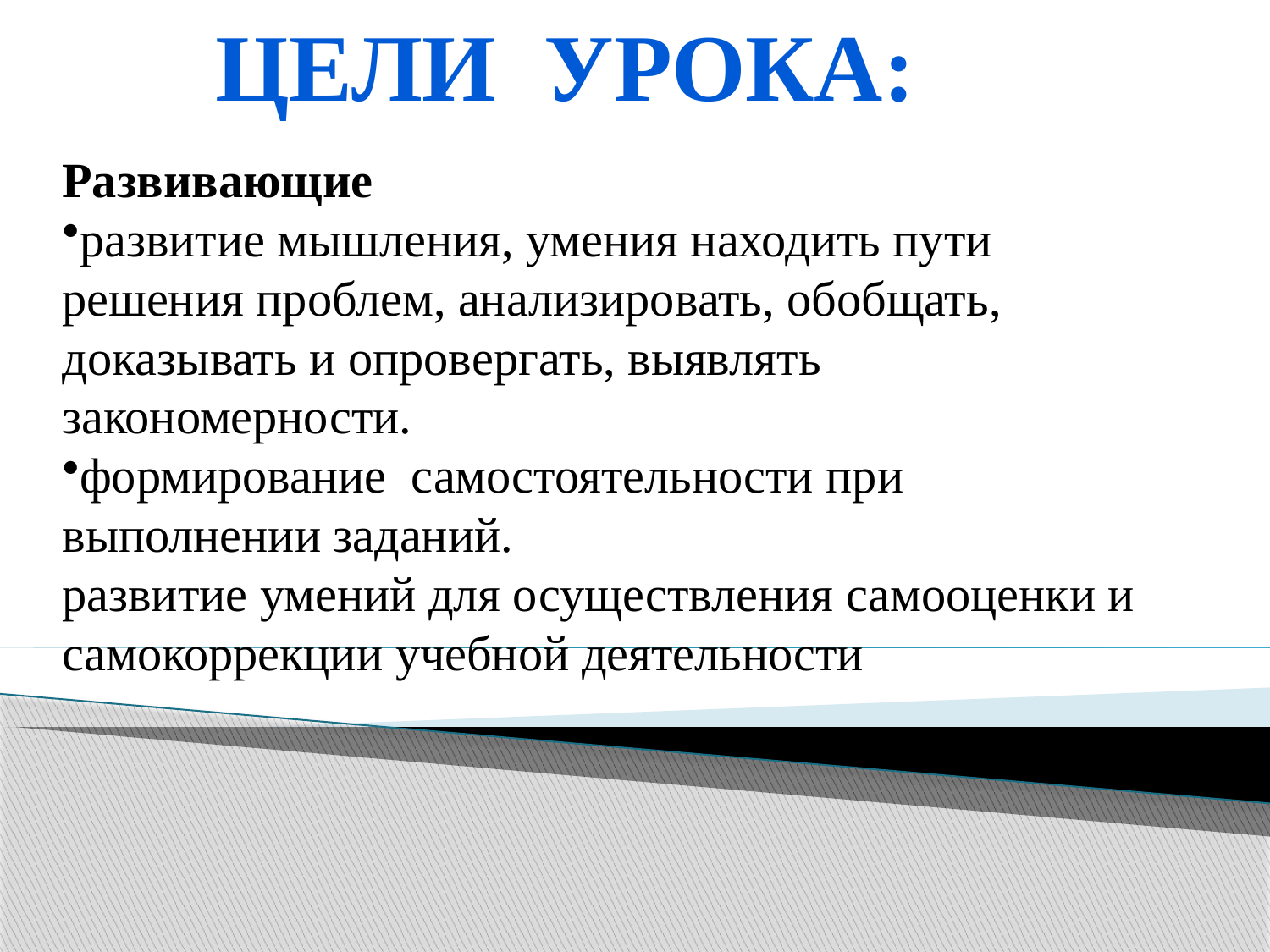

Цели  урока:
Развивающие
развитие мышления, умения находить пути решения проблем, анализировать, обобщать, доказывать и опровергать, выявлять закономерности.
формирование  самостоятельности при выполнении заданий.
развитие умений для осуществления самооценки и самокоррекции учебной деятельности